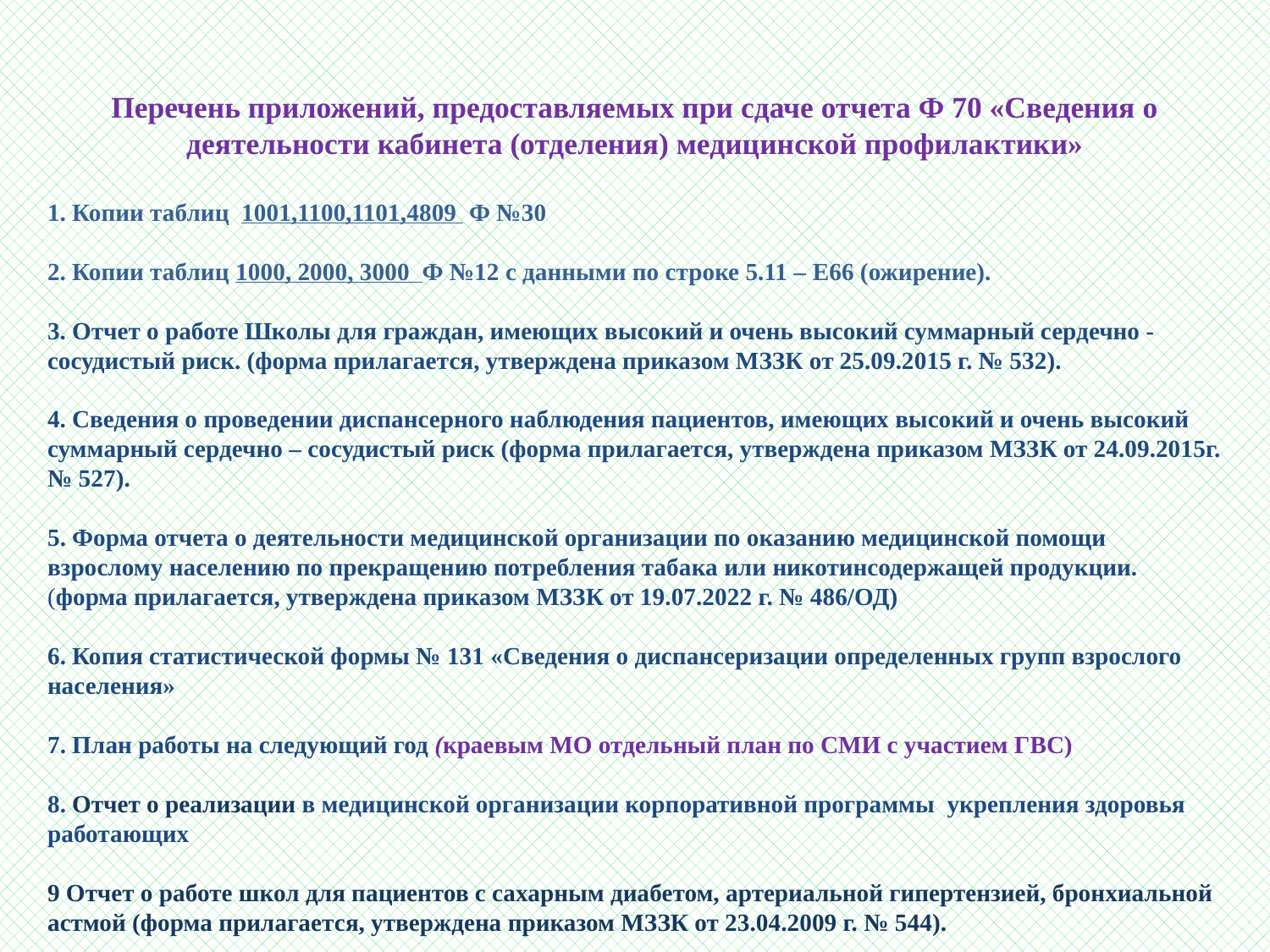

Перечень приложений, предоставляемых при сдаче отчета Ф 70 «Сведения о деятельности кабинета (отделения) медицинской профилактики»

 Копии таблиц  1001,1100,1101,4809  Ф №30

 Копии таблиц 1000, 2000, 3000  Ф №12 с данными по строке 5.11 – E66 (ожирение).

 Отчет о работе Школы для граждан, имеющих высокий и очень высокий суммарный сердечно - сосудистый риск. (форма прилагается, утверждена приказом МЗЗК от 25.09.2015 г. № 532).

 Сведения о проведении диспансерного наблюдения пациентов, имеющих высокий и очень высокий суммарный сердечно – сосудистый риск (форма прилагается, утверждена приказом МЗЗК от 24.09.2015г. № 527).

5. Форма отчета о деятельности медицинской организации по оказанию медицинской помощи взрослому населению по прекращению потребления табака или никотинсодержащей продукции.
(форма прилагается, утверждена приказом МЗЗК от 19.07.2022 г. № 486/ОД)

6. Копия статистической формы № 131 «Сведения о диспансеризации определенных групп взрослого населения»

7. План работы на следующий год (краевым МО отдельный план по СМИ с участием ГВС)

8. Отчет о реализации в медицинской организации корпоративной программы  укрепления здоровья работающих

9 Отчет о работе школ для пациентов с сахарным диабетом, артериальной гипертензией, бронхиальной астмой (форма прилагается, утверждена приказом МЗЗК от 23.04.2009 г. № 544).